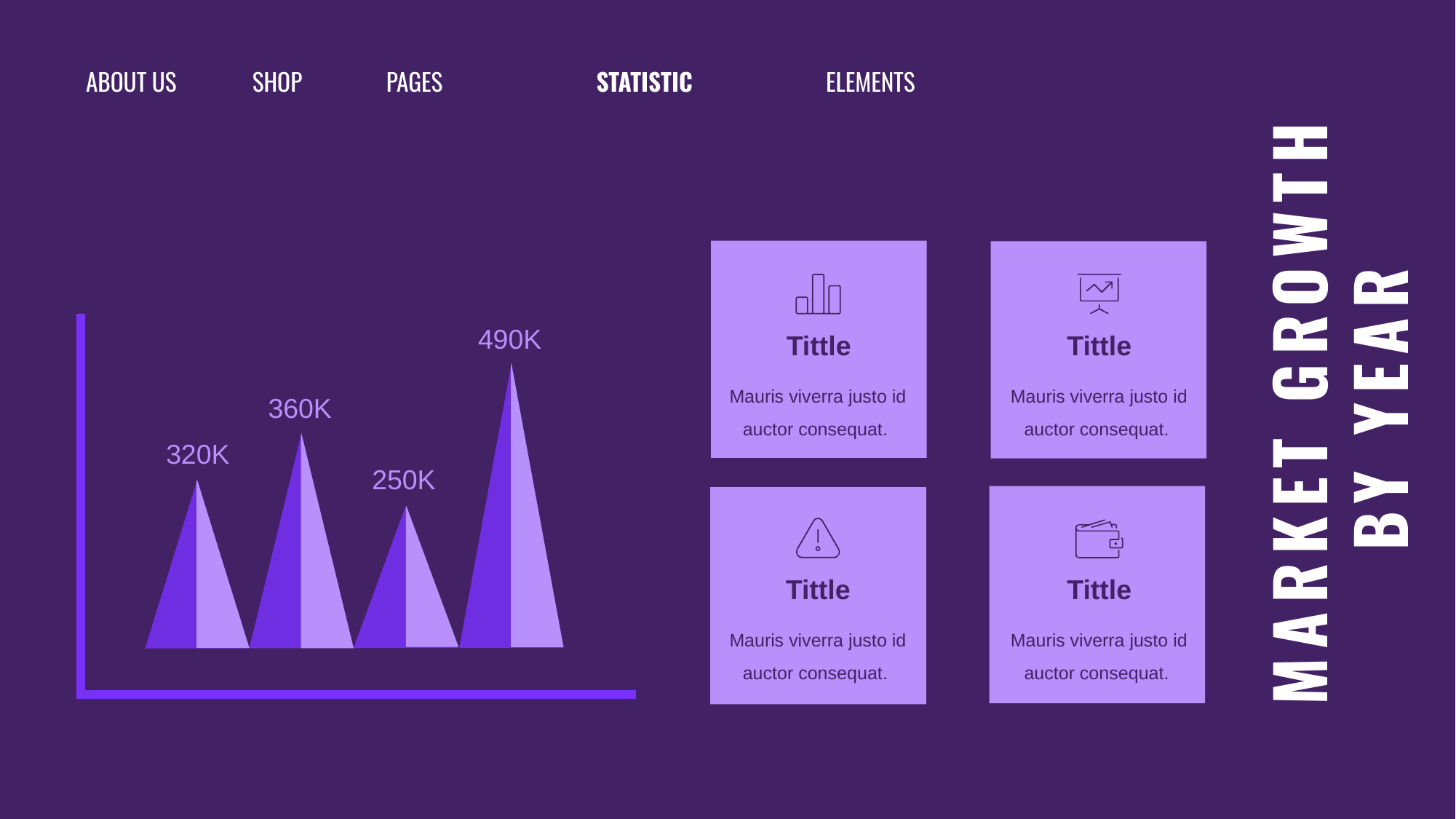

ABOUT US
SHOP
PAGES
STATISTIC
ELEMENTS

Tittle
Mauris viverra justo id auctor consequat.
Mauris viverra justo id auctor consequat.

Tittle
Tittle
Mauris viverra justo id auctor consequat.
Mauris viverra justo id auctor consequat.
Tittle

490K

360K
320K

250K

MARKET GROWTH BY YEAR